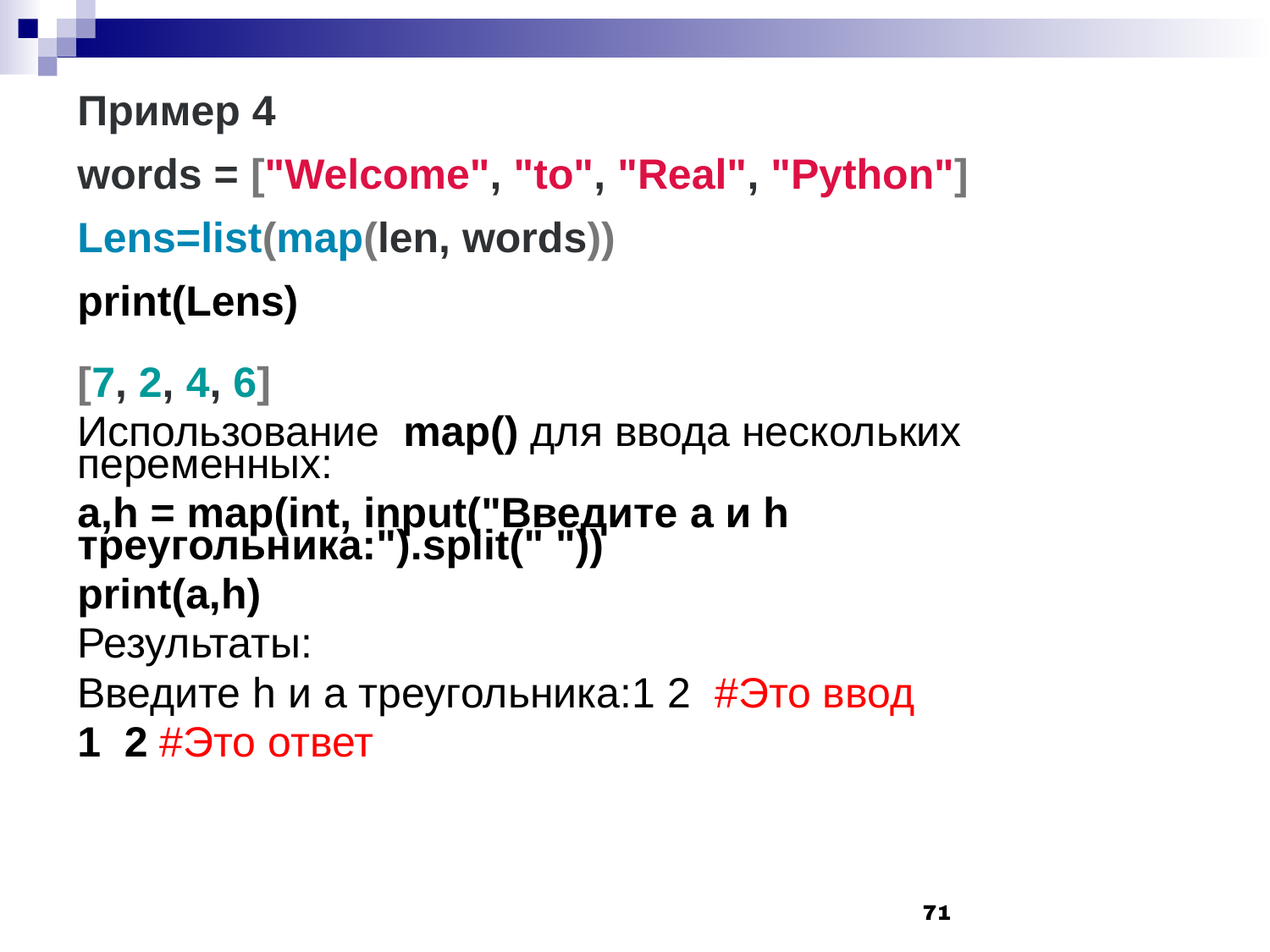

Пример 4

words = ["Welcome", "to", "Real", "Python"]

Lens=list(map(len, words))

print(Lens)

[7, 2, 4, 6]
Использование  map() для ввода нескольких переменных:
a,h = map(int, input("Введите a и h треугольника:").split(" "))
print(a,h)
Результаты:
Введите h и a треугольника:1 2  #Это ввод
1  2 #Это ответ

71